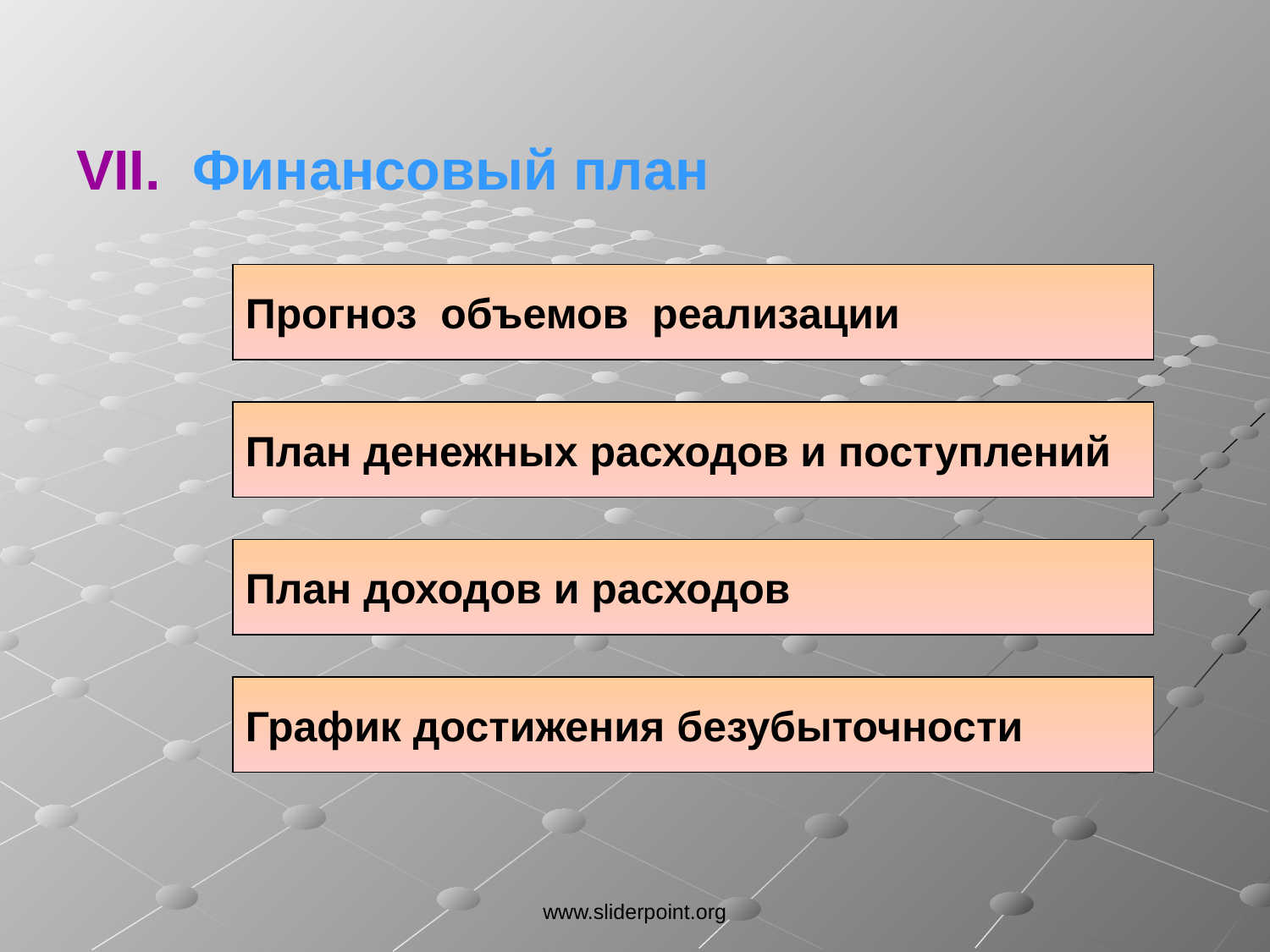

#
VII.  Финансовый план
Прогноз  объемов  реализации
План денежных расходов и поступлений
План доходов и расходов
График достижения безубыточности
www.sliderpoint.org